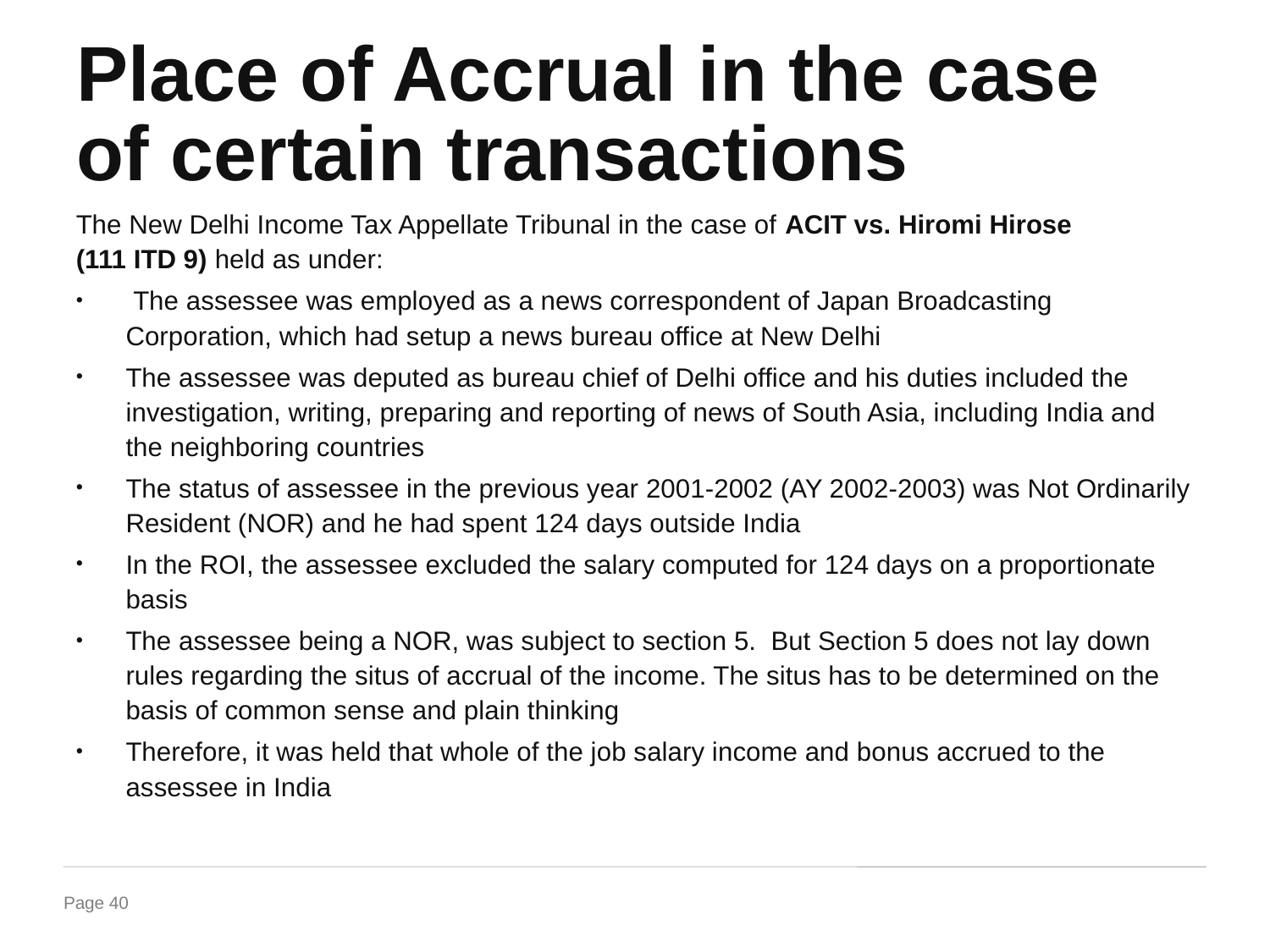

Place of Accrual in the case of certain transactions

The New Delhi Income Tax Appellate Tribunal in the case of ACIT vs. Hiromi Hirose
(111 ITD 9) held as under:
 The assessee was employed as a news correspondent of Japan Broadcasting Corporation, which had setup a news bureau office at New Delhi
The assessee was deputed as bureau chief of Delhi office and his duties included the investigation, writing, preparing and reporting of news of South Asia, including India and the neighboring countries
The status of assessee in the previous year 2001-2002 (AY 2002-2003) was Not Ordinarily Resident (NOR) and he had spent 124 days outside India
In the ROI, the assessee excluded the salary computed for 124 days on a proportionate basis
The assessee being a NOR, was subject to section 5.  But Section 5 does not lay down rules regarding the situs of accrual of the income. The situs has to be determined on the basis of common sense and plain thinking
Therefore, it was held that whole of the job salary income and bonus accrued to the assessee in India